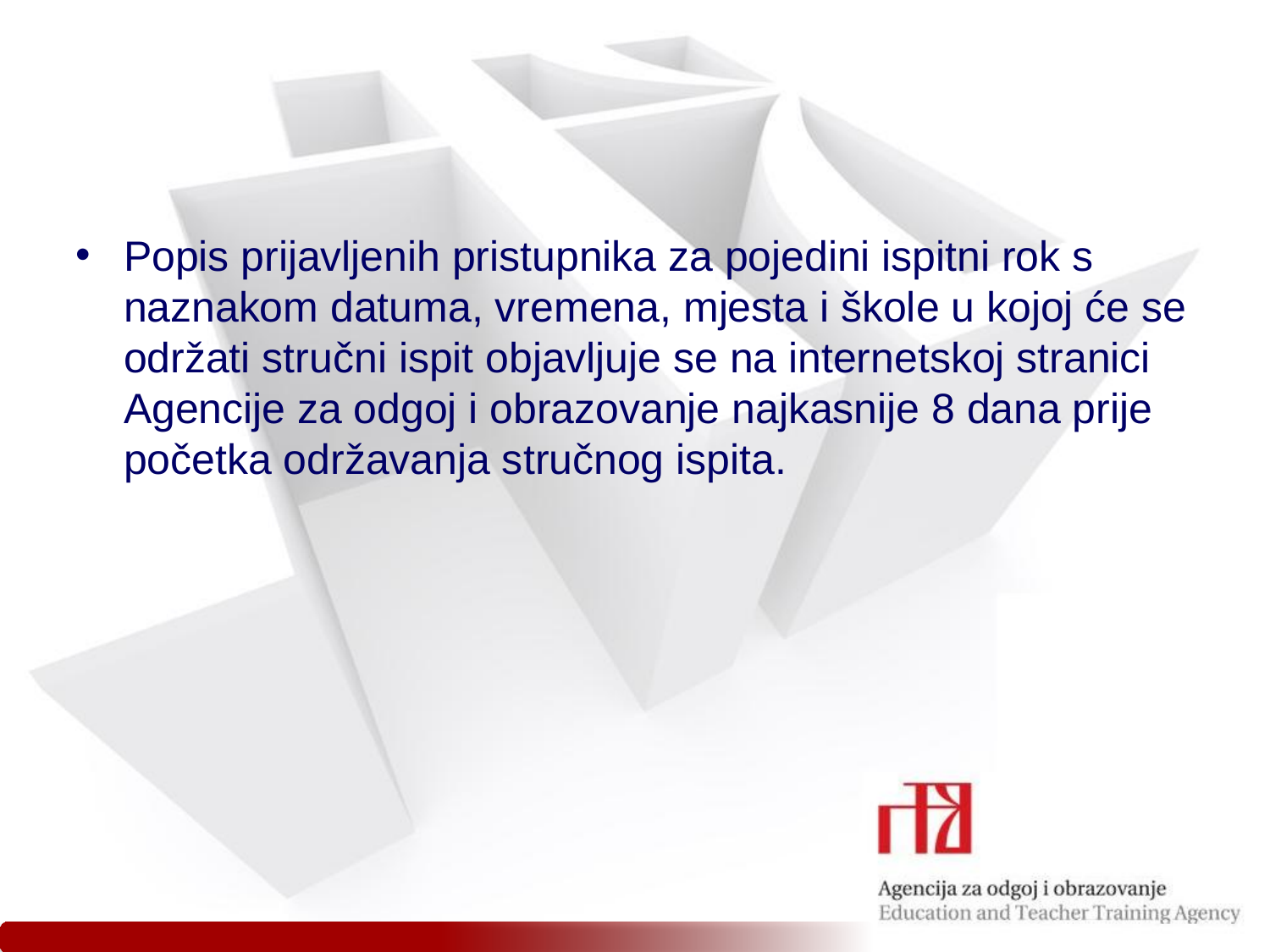

Popis prijavljenih pristupnika za pojedini ispitni rok s naznakom datuma, vremena, mjesta i škole u kojoj će se održati stručni ispit objavljuje se na internetskoj stranici Agencije za odgoj i obrazovanje najkasnije 8 dana prije početka održavanja stručnog ispita.